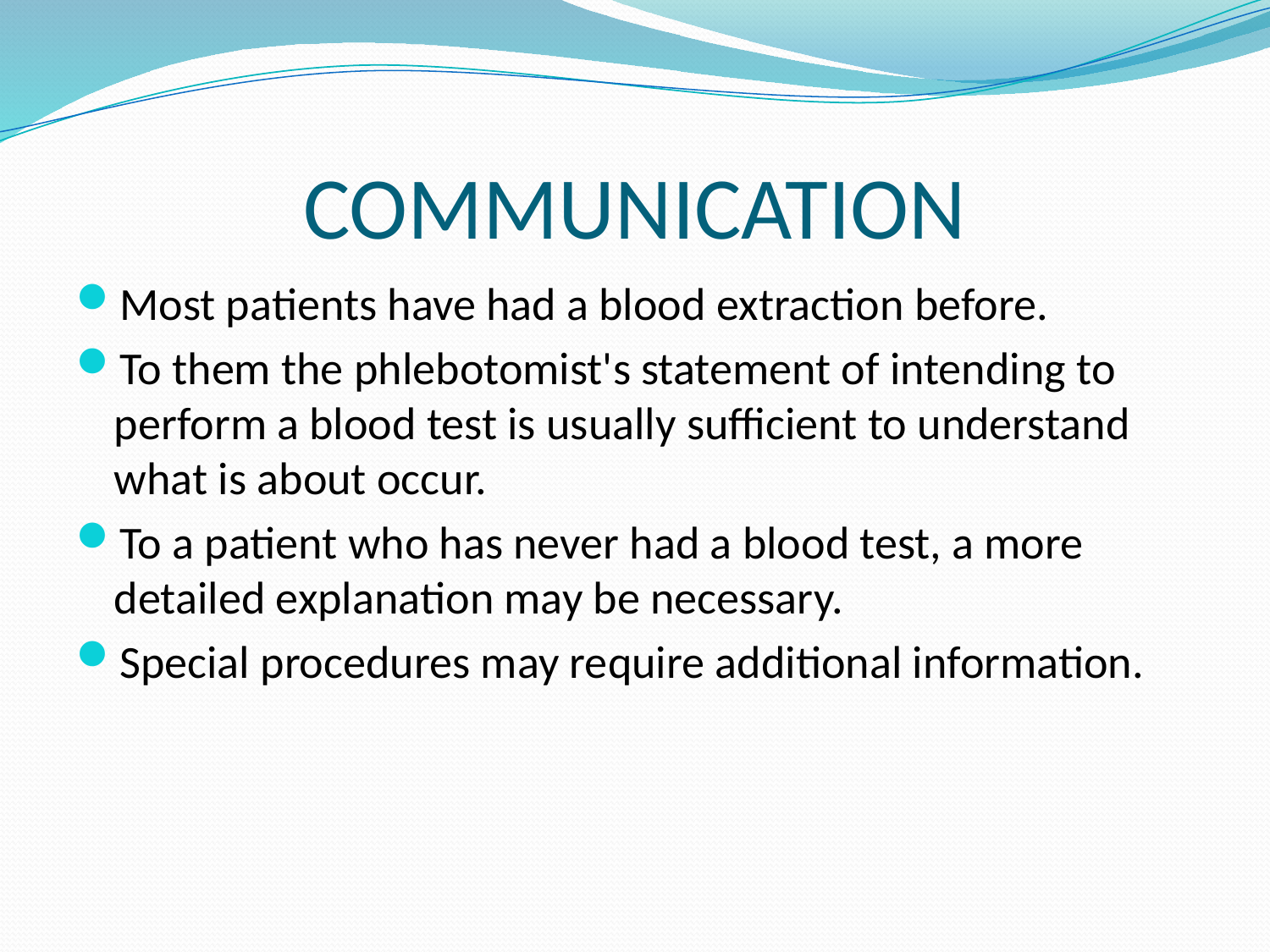

# COMMUNICATION
Most patients have had a blood extraction before.
To them the phlebotomist's statement of intending to perform a blood test is usually sufficient to understand what is about occur.
To a patient who has never had a blood test, a more detailed explanation may be necessary.
Special procedures may require additional information.